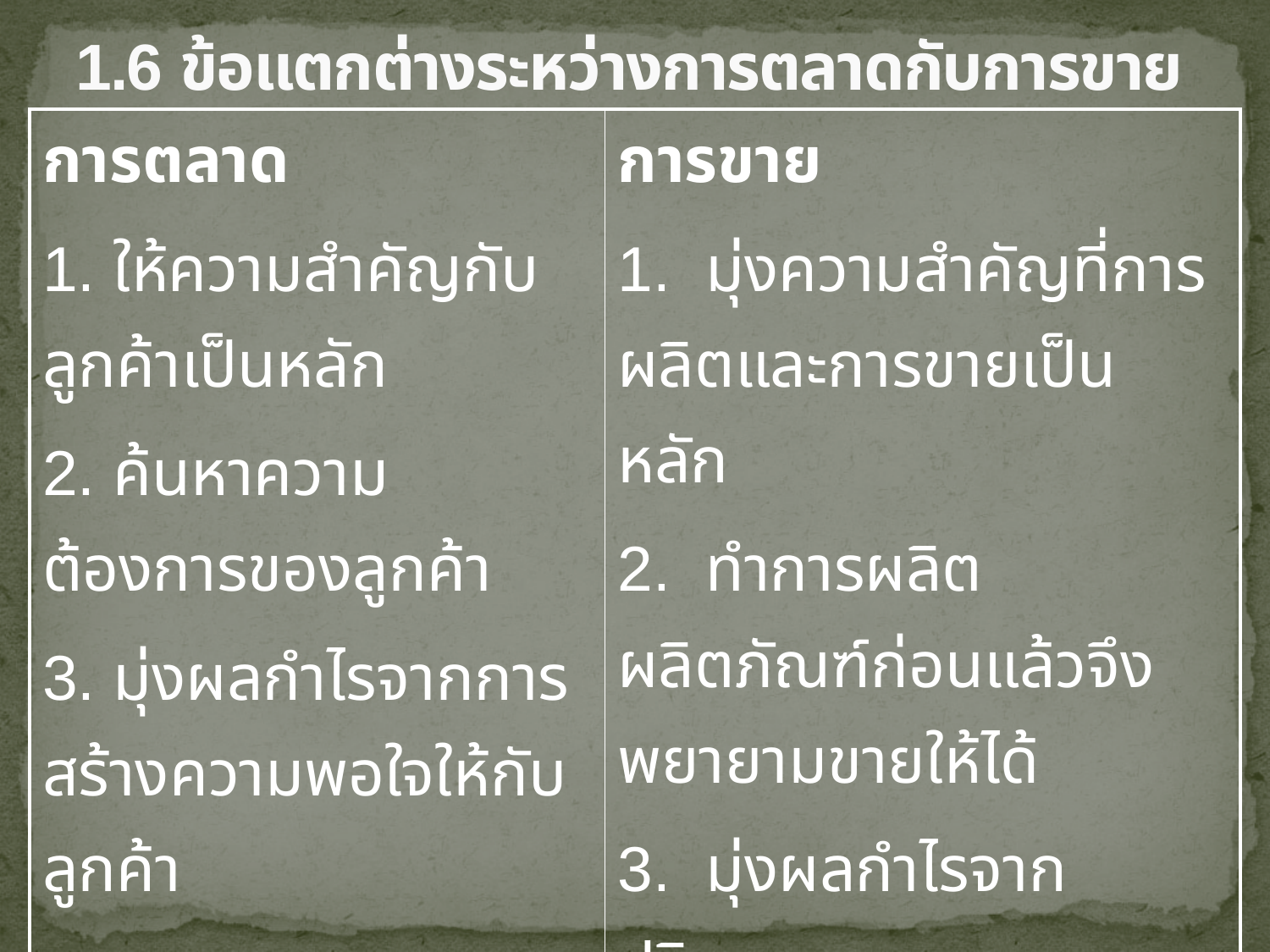

# 1.6 ข้อแตกต่างระหว่างการตลาดกับการขาย
| การตลาด 1. ให้ความสำคัญกับลูกค้าเป็นหลัก 2. ค้นหาความต้องการของลูกค้า 3. มุ่งผลกำไรจากการสร้างความพอใจให้กับลูกค้า 4.การบริหารกิจกรรมต่างๆทุกกิจกรรม มุ่งที่การตลาดเป็นหลัก 5. เพื่อให้ได้กำไรในระยะยาว | การขาย 1. มุ่งความสำคัญที่การผลิตและการขายเป็นหลัก 2. ทำการผลิตผลิตภัณฑ์ก่อนแล้วจึงพยายามขายให้ได้ 3. มุ่งผลกำไรจากปริมาณการขาย 4. ให้ความสำคัญกับผู้ขาย 5. เพื่อให้ได้กำไรในระยะสั้น |
| --- | --- |